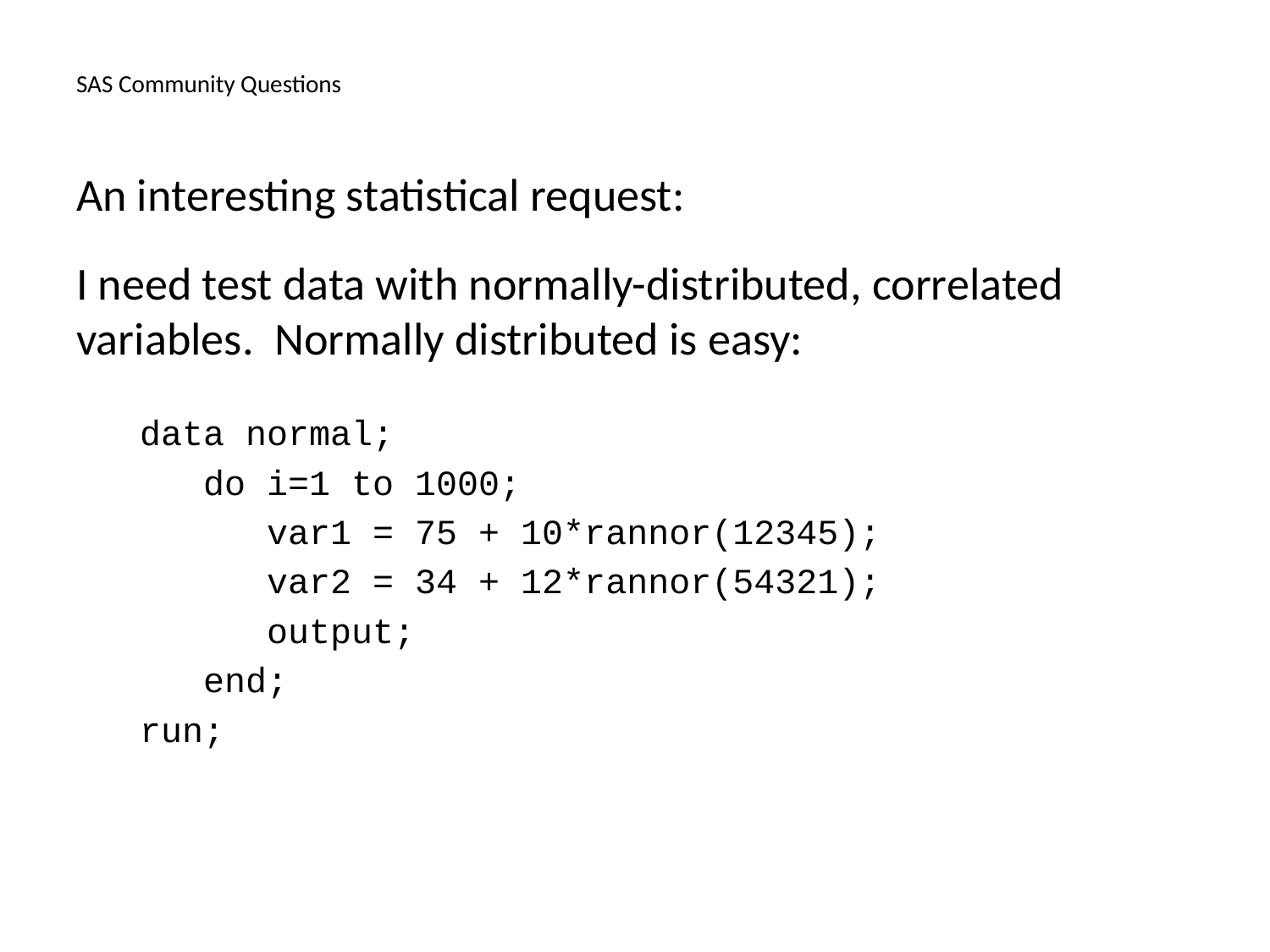

# SAS Community Questions
An interesting statistical request:

I need test data with normally-distributed, correlated variables.  Normally distributed is easy:

   data normal;
      do i=1 to 1000;
         var1 = 75 + 10*rannor(12345);
         var2 = 34 + 12*rannor(54321);
         output;
      end;
   run;